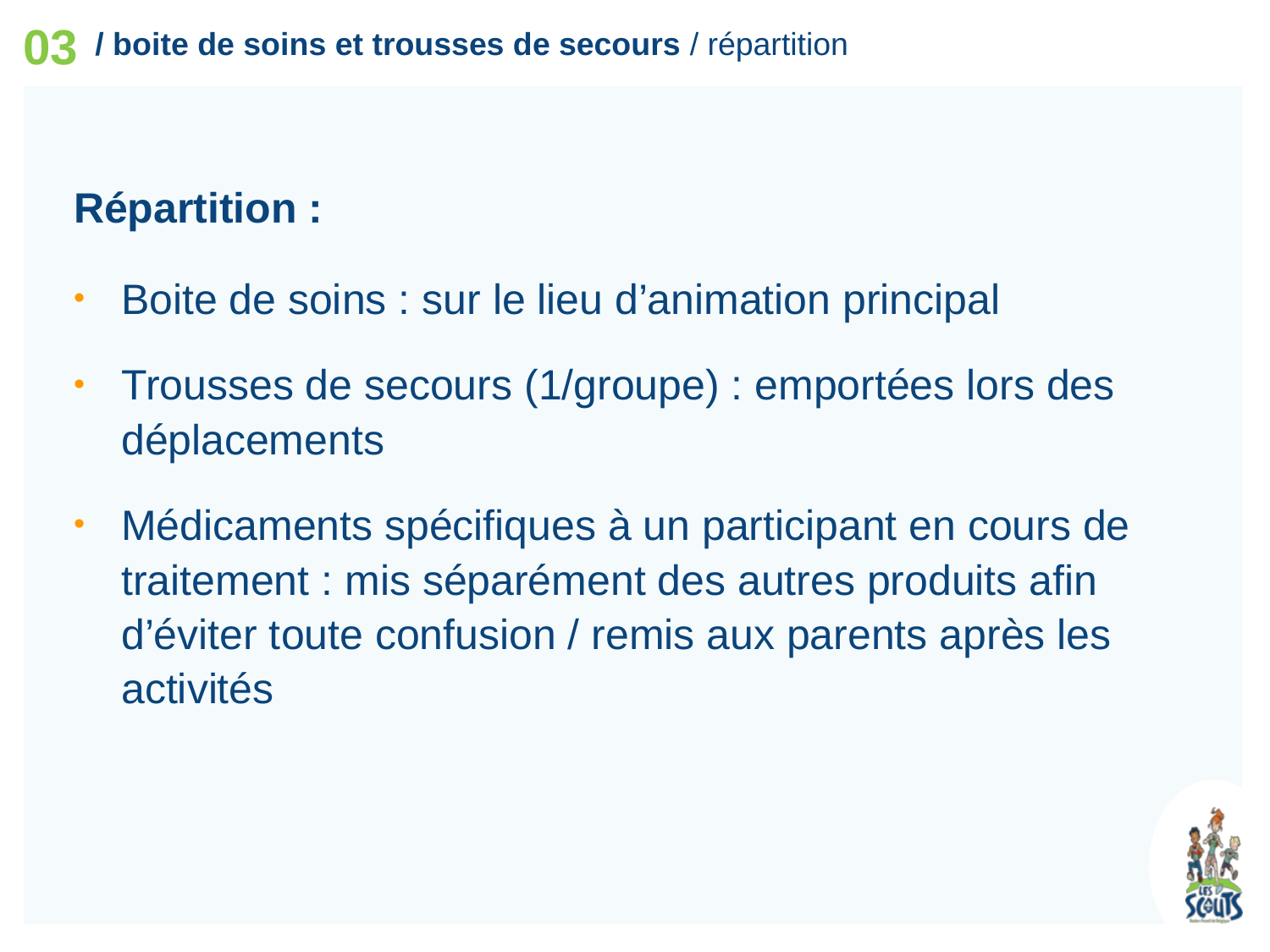

03
/ boite de soins et trousses de secours / répartition
Répartition :
Boite de soins : sur le lieu d’animation principal
Trousses de secours (1/groupe) : emportées lors des déplacements
Médicaments spécifiques à un participant en cours de traitement : mis séparément des autres produits afin d’éviter toute confusion / remis aux parents après les activités